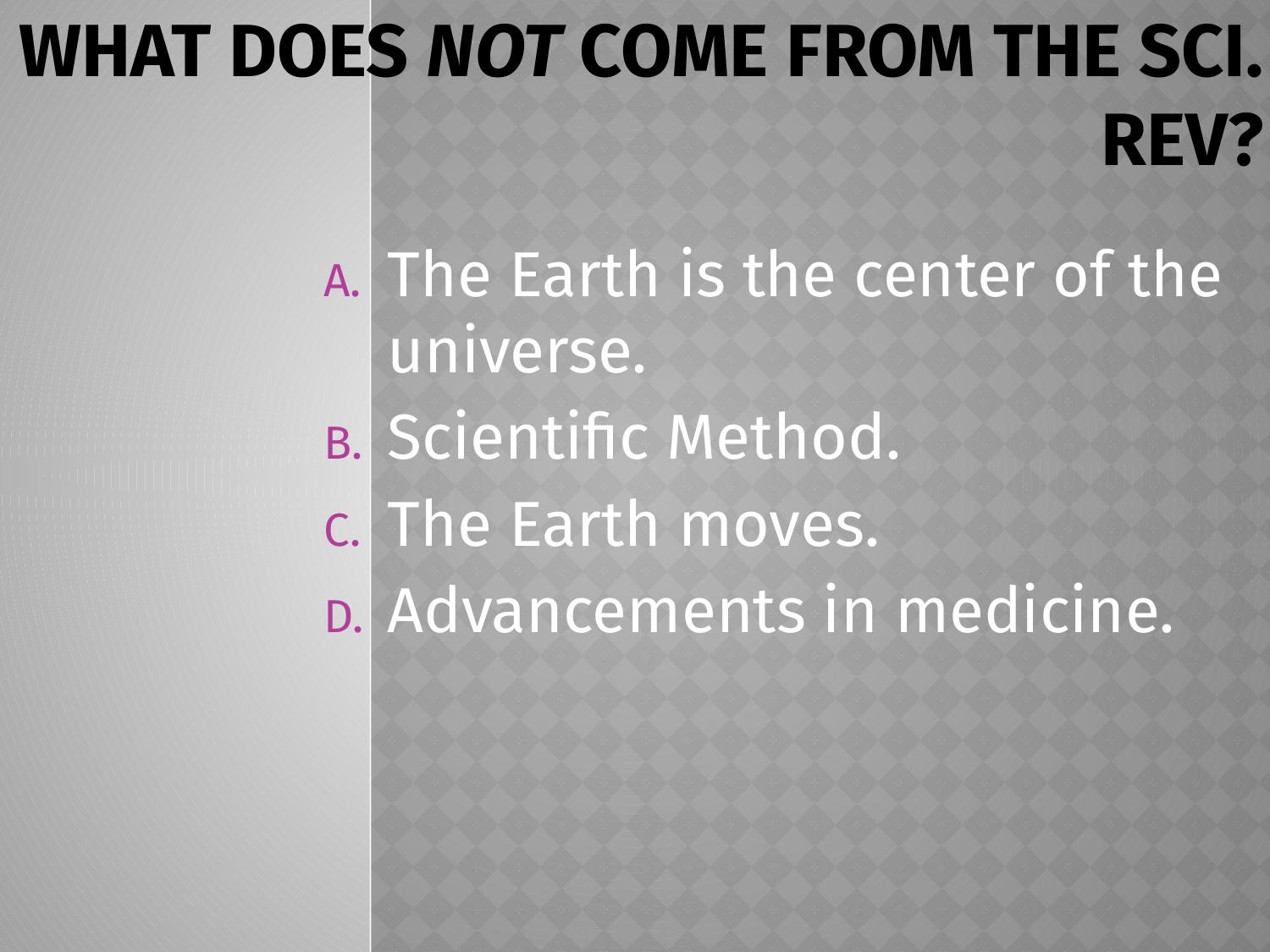

# What does not come from the Sci. Rev?
The Earth is the center of the universe.
Scientific Method.
The Earth moves.
Advancements in medicine.